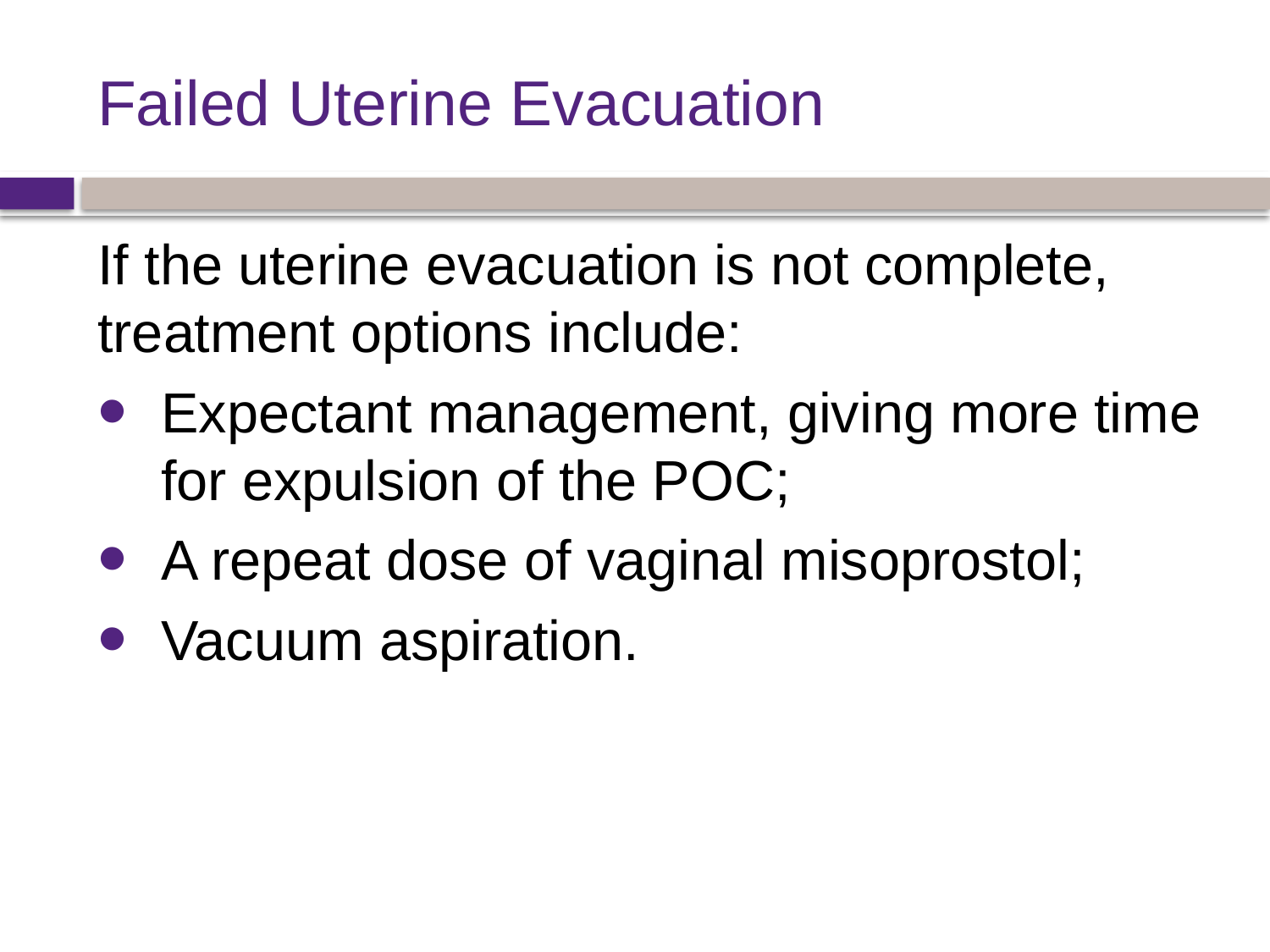

# Failed Uterine Evacuation
If the uterine evacuation is not complete, treatment options include:
Expectant management, giving more time for expulsion of the POC;
A repeat dose of vaginal misoprostol;
Vacuum aspiration.